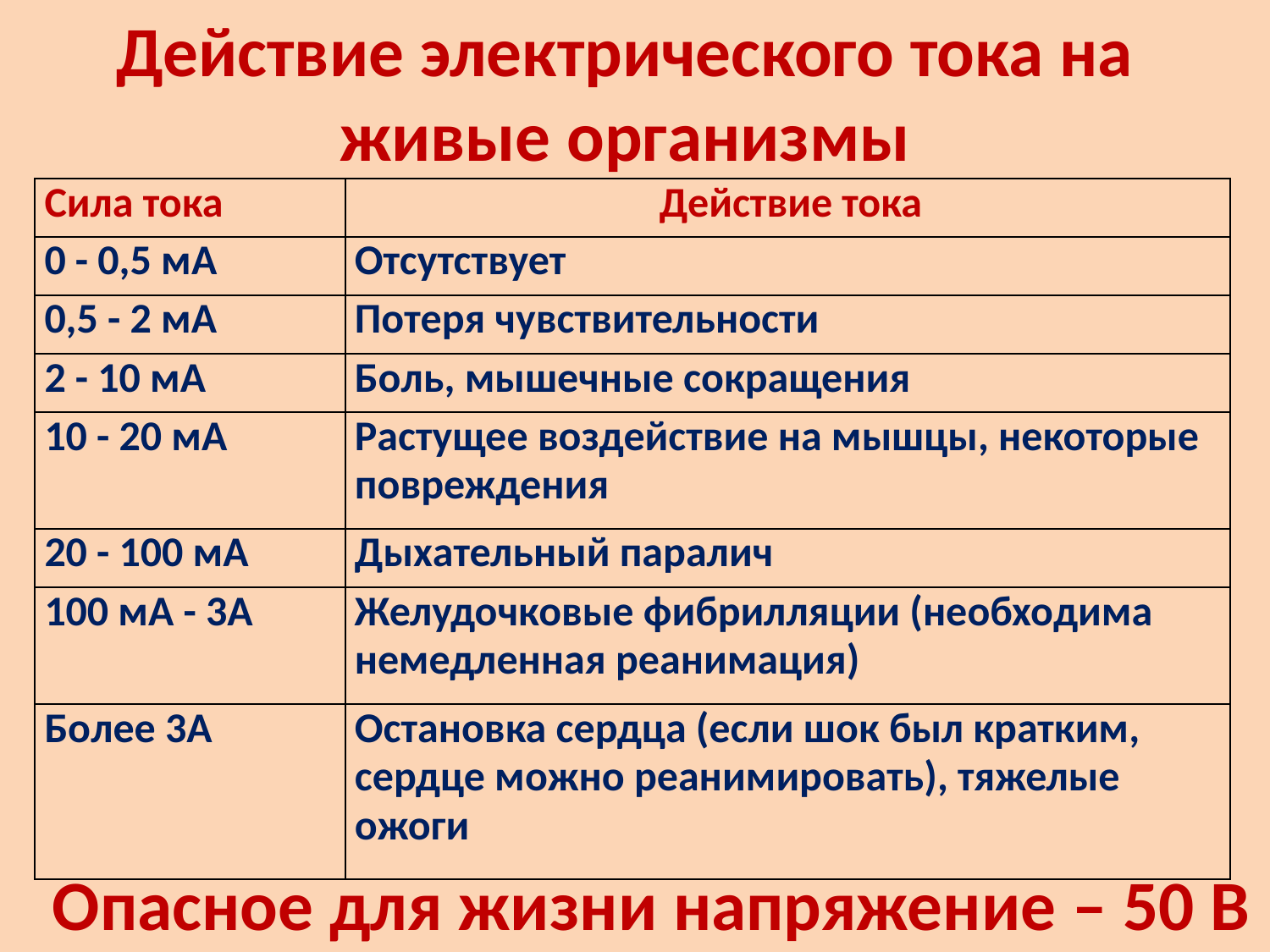

Действие электрического тока на живые организмы
| Сила тока | Действие тока |
| --- | --- |
| 0 - 0,5 мА | Отсутствует |
| 0,5 - 2 мА | Потеря чувствительности |
| 2 - 10 мА | Боль, мышечные сокращения |
| 10 - 20 мА | Растущее воздействие на мышцы, некоторые повреждения |
| 20 - 100 мА | Дыхательный паралич |
| 100 мА - 3А | Желудочковые фибрилляции (необходима немедленная реанимация) |
| Более 3А | Остановка сердца (если шок был кратким, сердце можно реанимировать), тяжелые ожоги |
 Опасное для жизни напряжение – 50 В